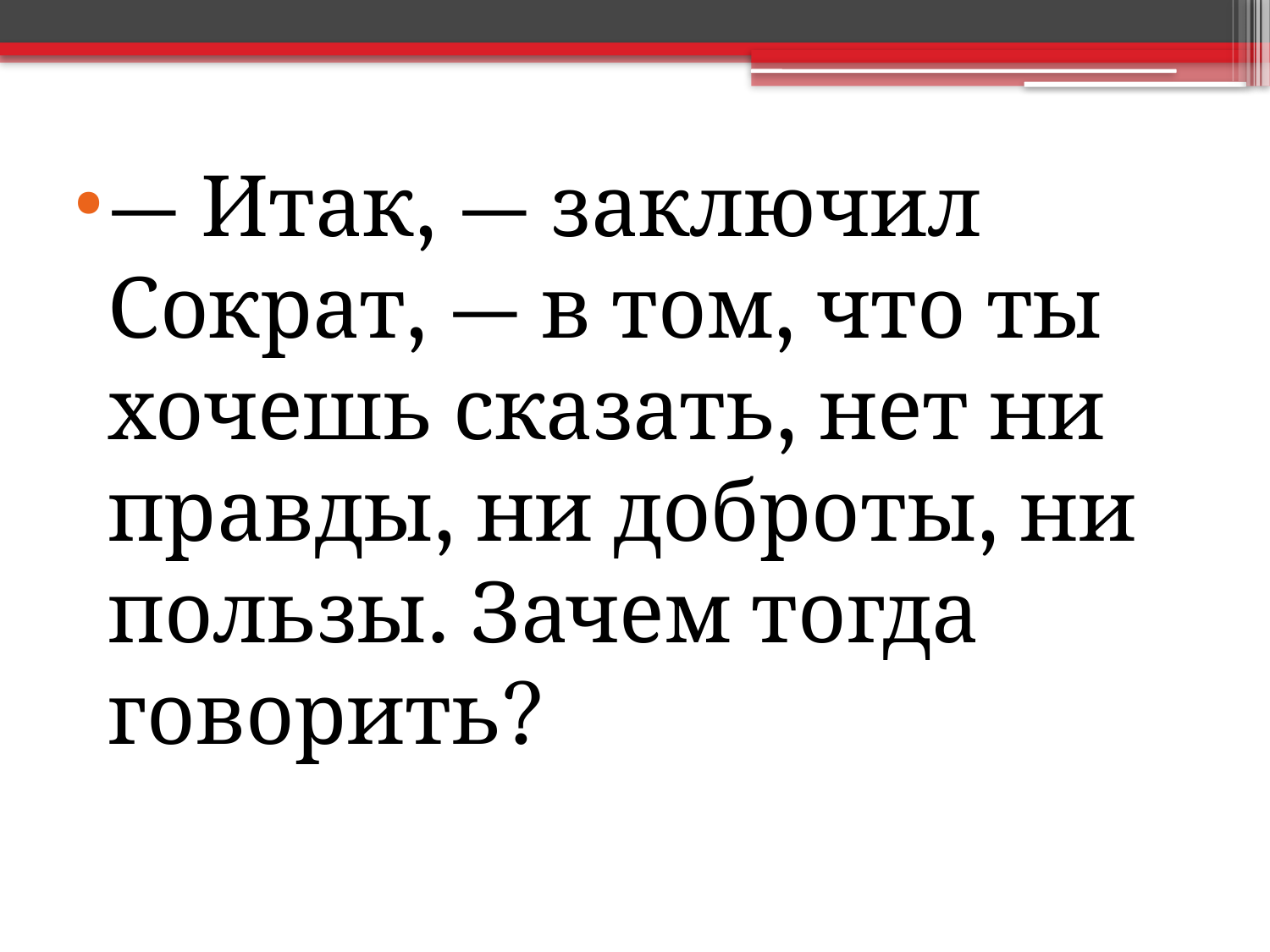

— Итак, — заключил Сократ, — в том, что ты хочешь сказать, нет ни правды, ни доброты, ни пользы. Зачем тогда говорить?